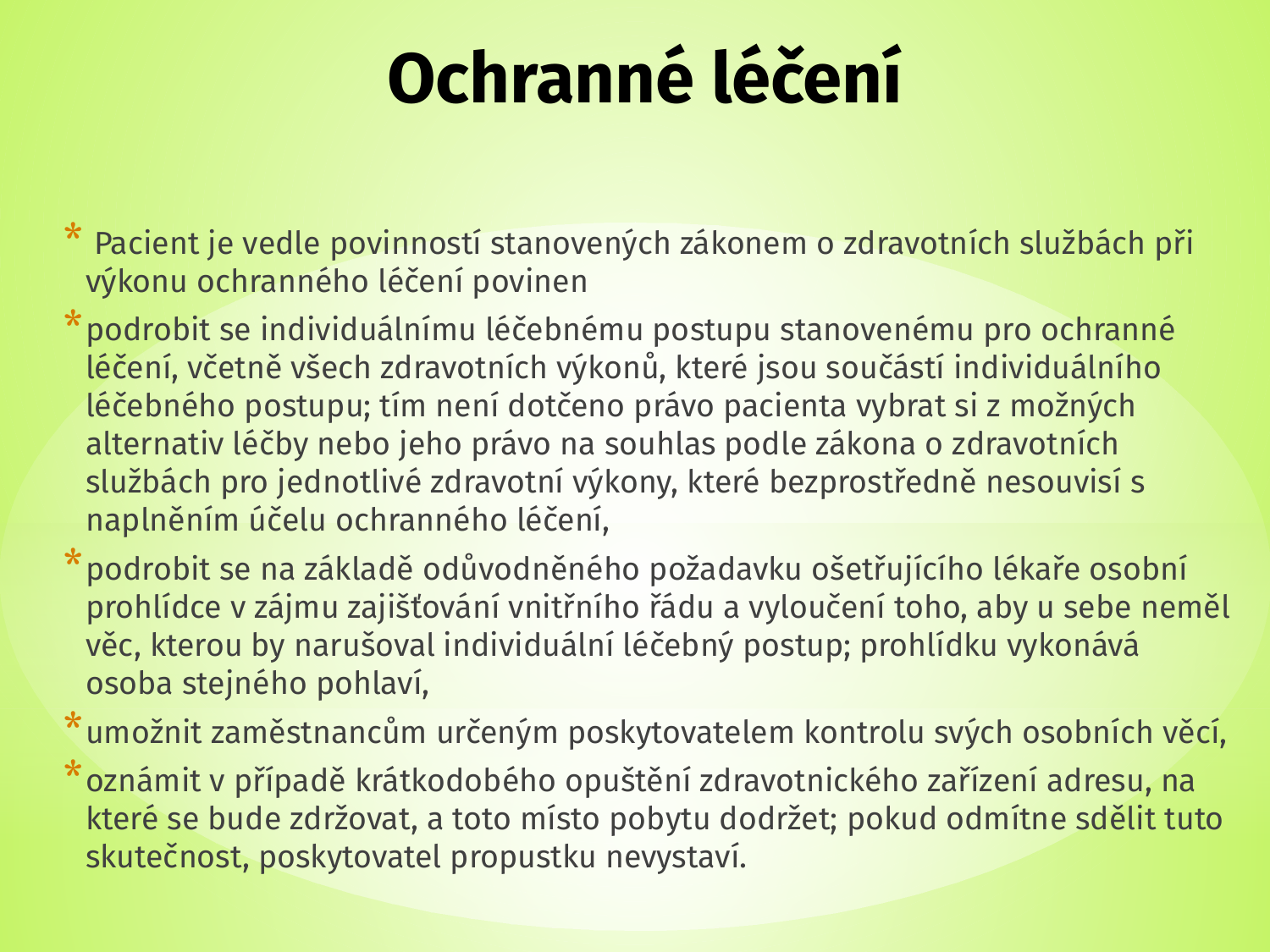

# Ochranné léčení
 Pacient je vedle povinností stanovených zákonem o zdravotních službách při výkonu ochranného léčení povinen
podrobit se individuálnímu léčebnému postupu stanovenému pro ochranné léčení, včetně všech zdravotních výkonů, které jsou součástí individuálního léčebného postupu; tím není dotčeno právo pacienta vybrat si z možných alternativ léčby nebo jeho právo na souhlas podle zákona o zdravotních službách pro jednotlivé zdravotní výkony, které bezprostředně nesouvisí s naplněním účelu ochranného léčení,
podrobit se na základě odůvodněného požadavku ošetřujícího lékaře osobní prohlídce v zájmu zajišťování vnitřního řádu a vyloučení toho, aby u sebe neměl věc, kterou by narušoval individuální léčebný postup; prohlídku vykonává osoba stejného pohlaví,
umožnit zaměstnancům určeným poskytovatelem kontrolu svých osobních věcí,
oznámit v případě krátkodobého opuštění zdravotnického zařízení adresu, na které se bude zdržovat, a toto místo pobytu dodržet; pokud odmítne sdělit tuto skutečnost, poskytovatel propustku nevystaví.